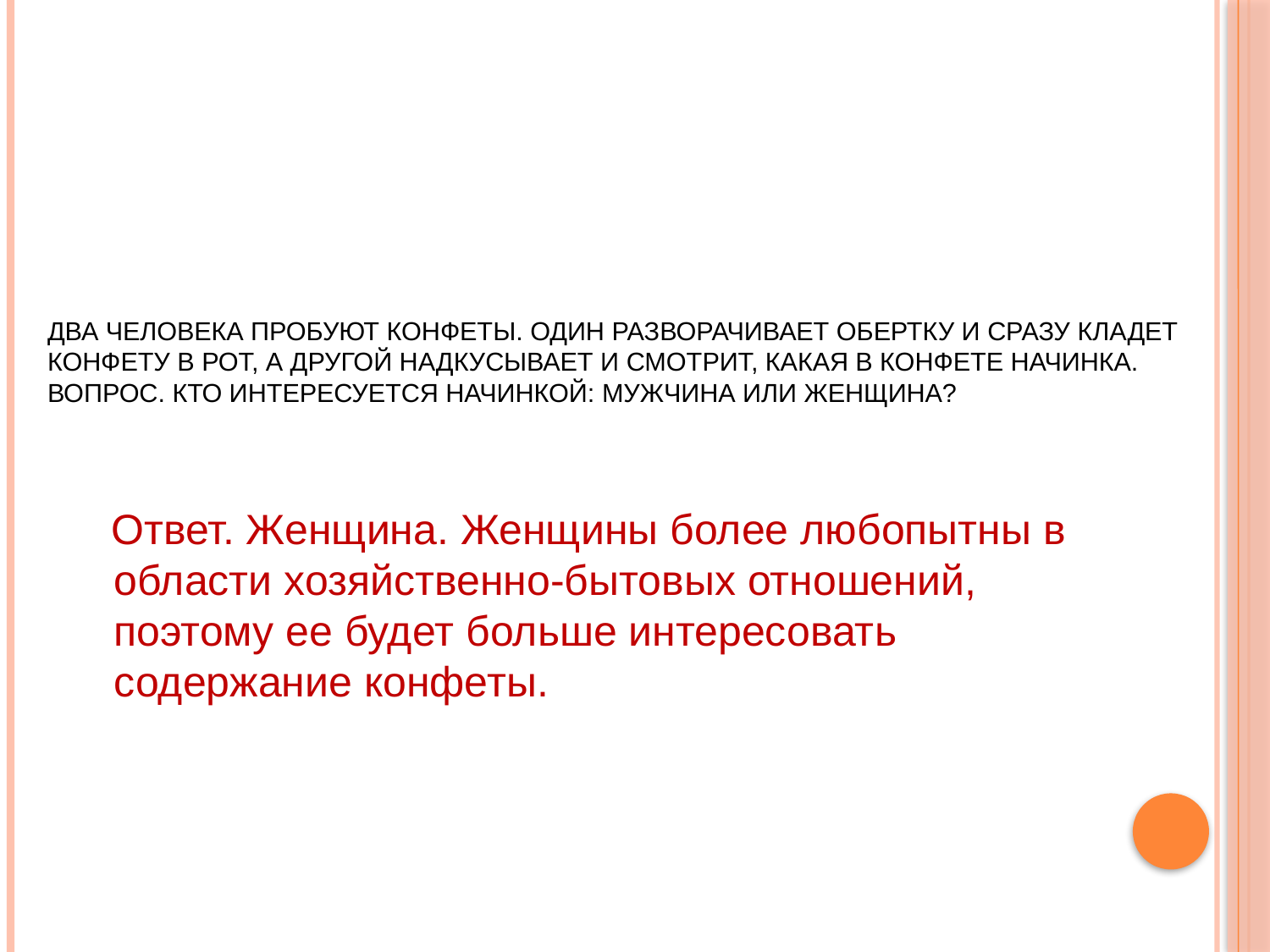

# Два человека пробуют конфеты. Один разворачивает обертку и сразу кладет конфету в рот, а другой надкусывает и смотрит, какая в конфете начинка. Вопрос. Кто интересуется начинкой: мужчина или женщина?
   Ответ. Женщина. Женщины более любопытны в области хозяйственно-бытовых отношений, поэтому ее будет больше интересовать содержание конфеты.